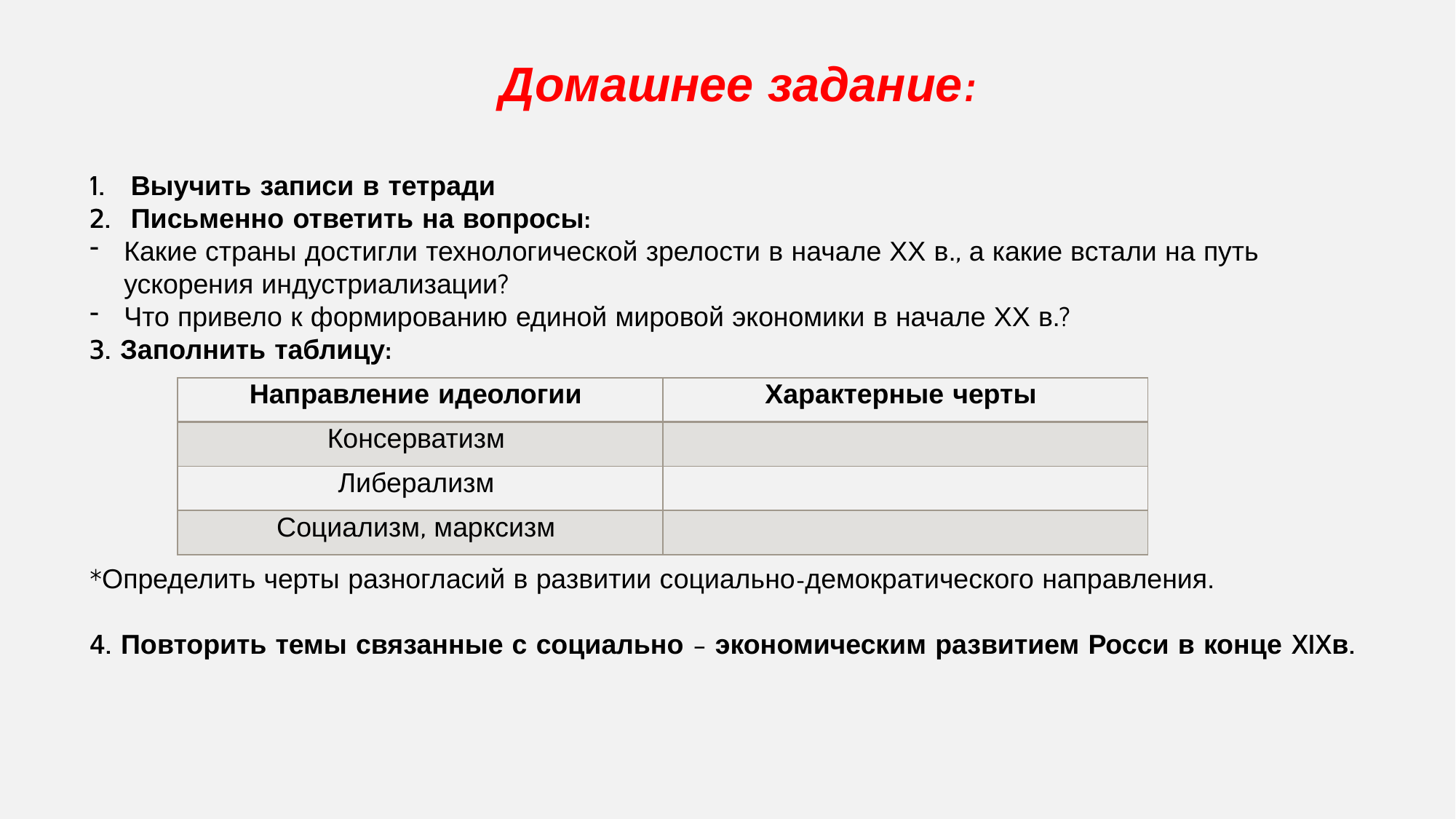

Домашнее задание:

Выучить записи в тетради
Письменно ответить на вопросы:
Какие страны достигли технологической зрелости в начале ХХ в., а какие встали на путь ускорения индустриализации?
Что привело к формированию единой мировой экономики в начале ХХ в.?
3. Заполнить таблицу:

*Определить черты разногласий в развитии социально-демократического направления.

4. Повторить темы связанные с социально – экономическим развитием Росси в конце XIXв.

| Направление идеологии | Характерные черты |
| --- | --- |
| Консерватизм |  |
| Либерализм |  |
| Социализм, марксизм |  |